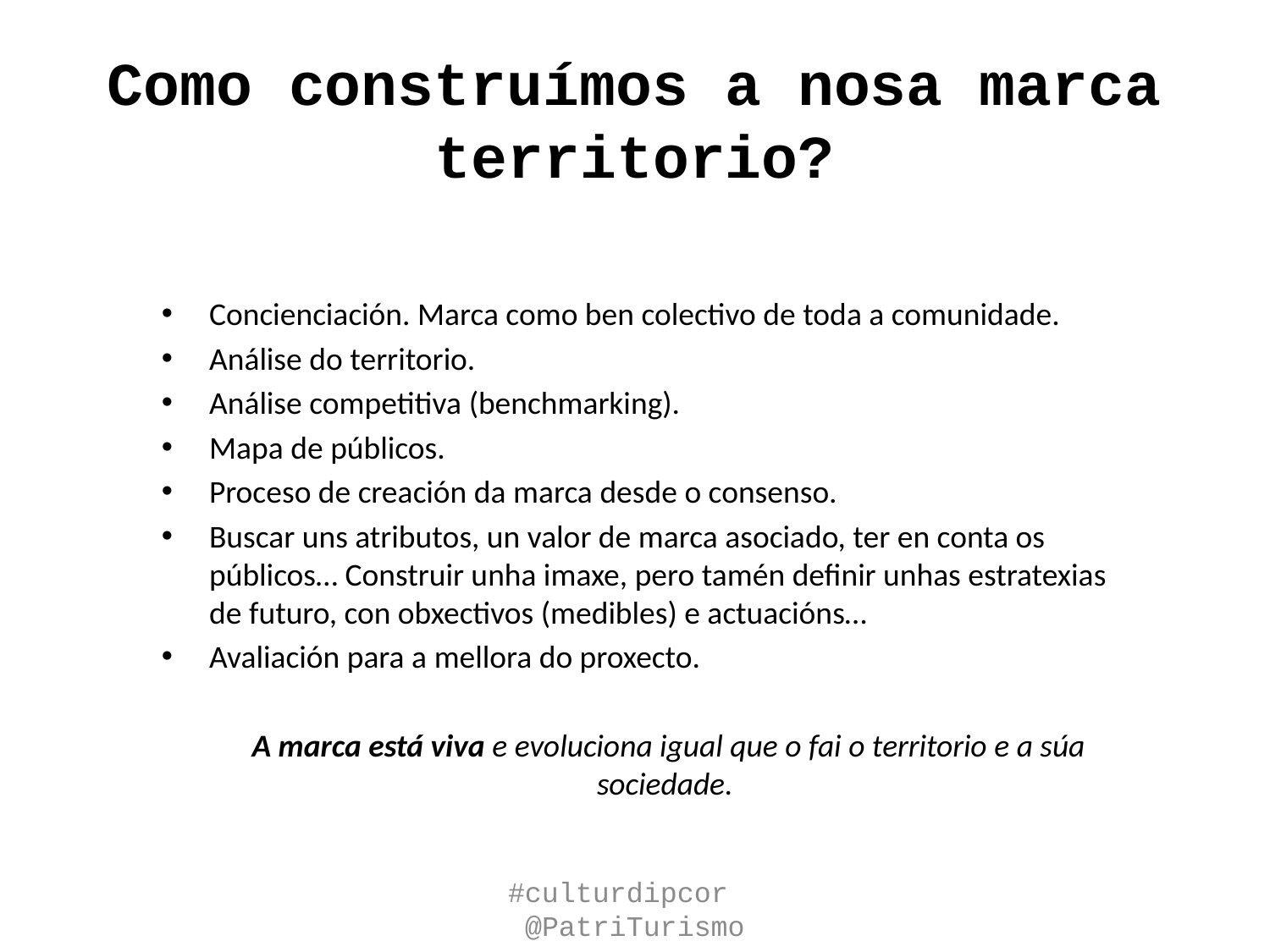

# Como construímos a nosa marca territorio?
Concienciación. Marca como ben colectivo de toda a comunidade.
Análise do territorio.
Análise competitiva (benchmarking).
Mapa de públicos.
Proceso de creación da marca desde o consenso.
Buscar uns atributos, un valor de marca asociado, ter en conta os públicos… Construir unha imaxe, pero tamén definir unhas estratexias de futuro, con obxectivos (medibles) e actuacións…
Avaliación para a mellora do proxecto.

	A marca está viva e evoluciona igual que o fai o territorio e a súa sociedade.

#culturdipcor   @PatriTurismo